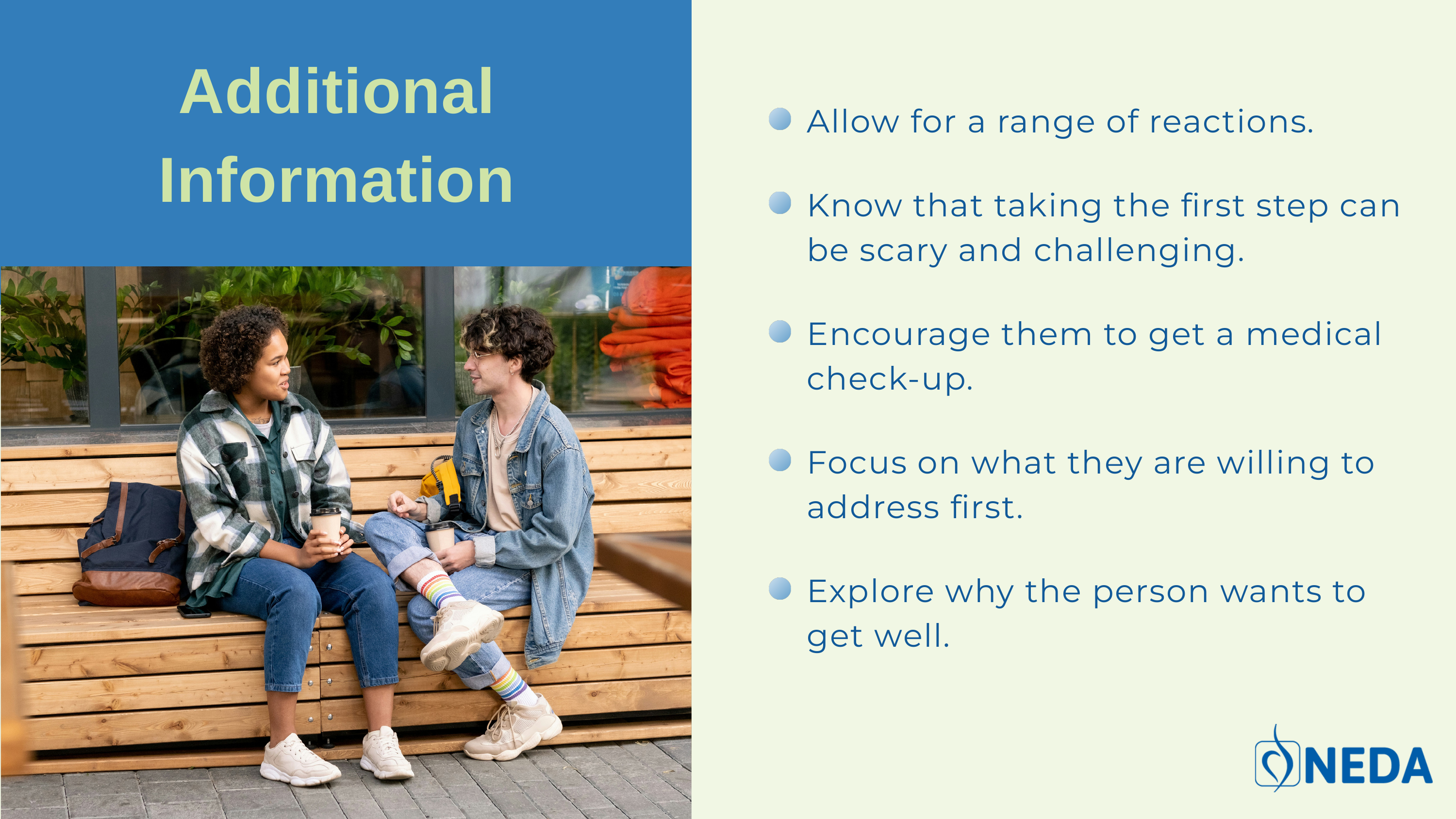

Additional
Information
Allow for a range of reactions.

Know that taking the first step can be scary and challenging.

Encourage them to get a medical check-up.

Focus on what they are willing to address first.

Explore why the person wants to get well.